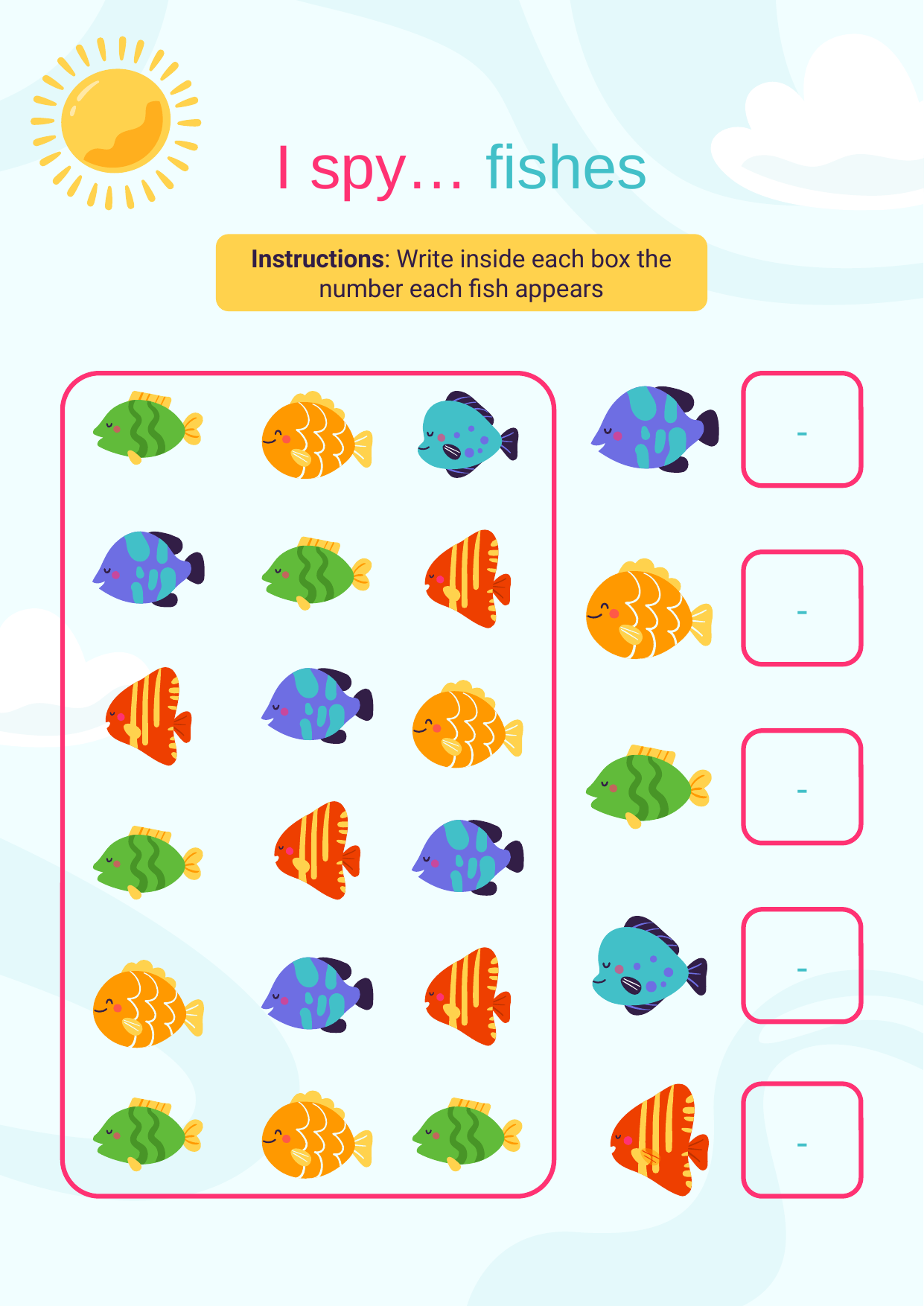

# I spy… fishes
Instructions: Write inside each box the number each fish appears

-

-

-

-

-